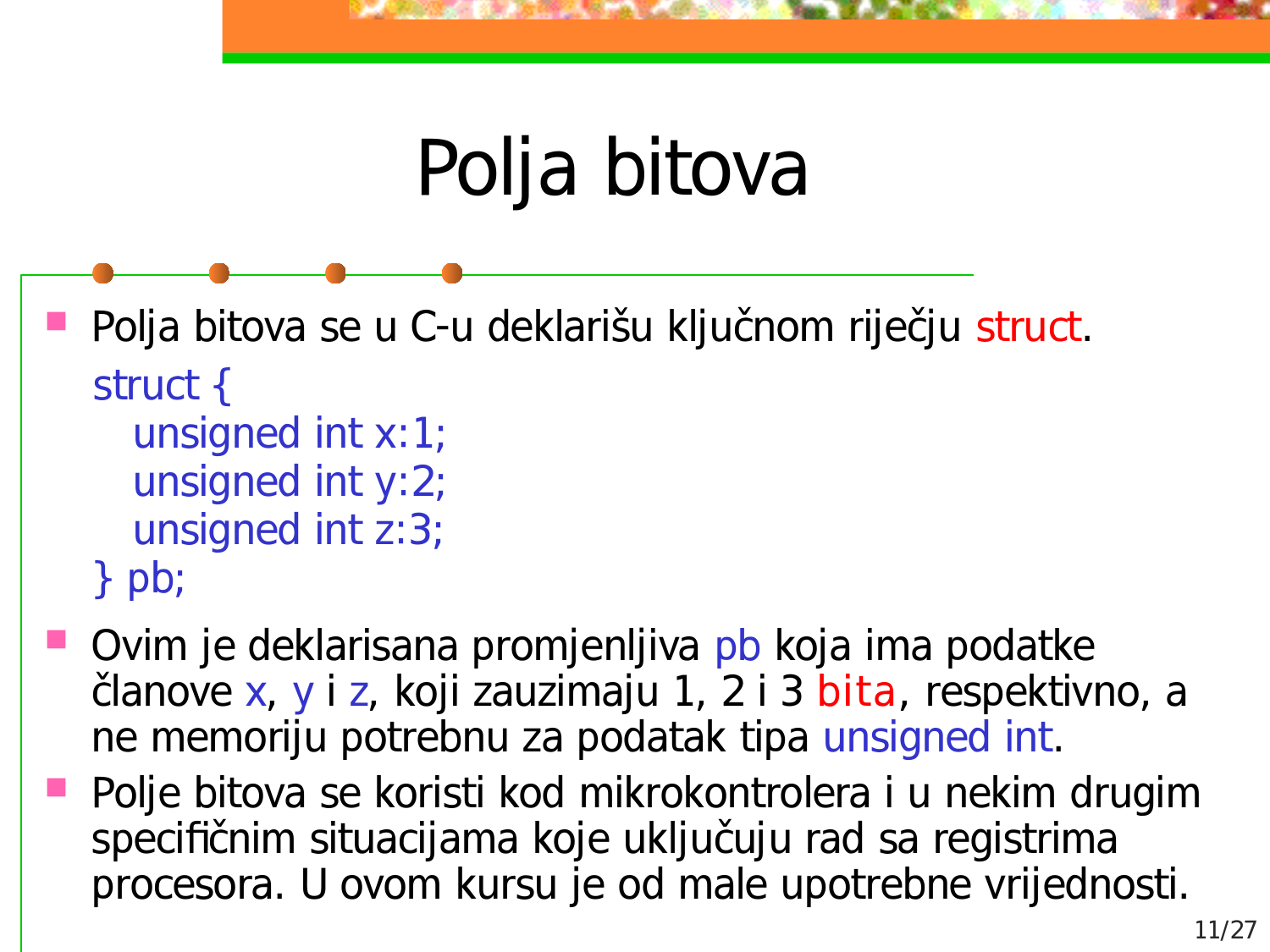

# Polja bitova
Polja bitova se u C-u deklarišu ključnom riječju struct.
	struct {
   unsigned int x:1;
   unsigned int y:2;
   unsigned int z:3;
} pb;
Ovim je deklarisana promjenljiva pb koja ima podatke članove x, y i z, koji zauzimaju 1, 2 i 3 bita, respektivno, a ne memoriju potrebnu za podatak tipa unsigned int.
Polje bitova se koristi kod mikrokontrolera i u nekim drugim specifičnim situacijama koje uključuju rad sa registrima procesora. U ovom kursu je od male upotrebne vrijednosti.
11/27